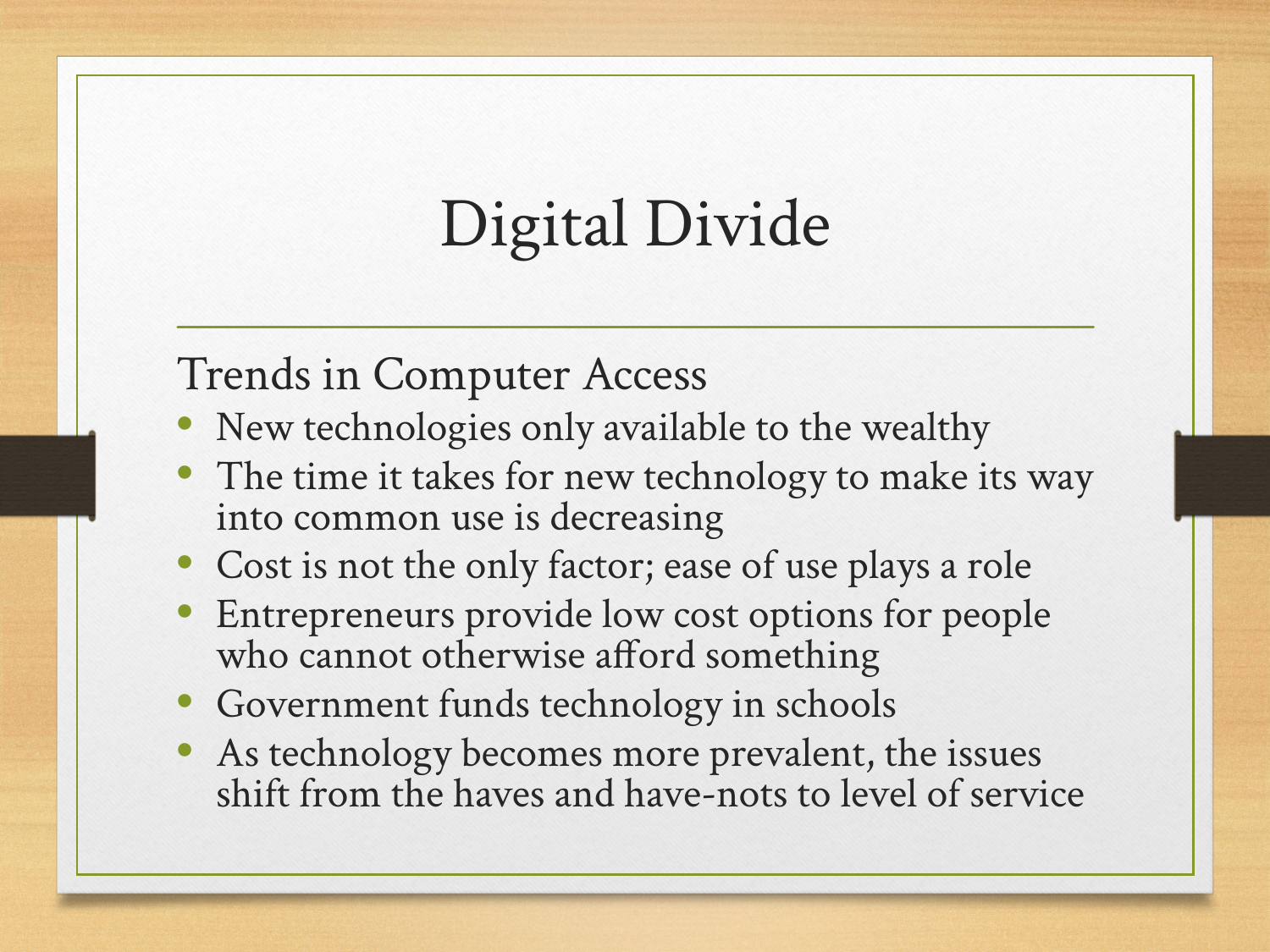

# Digital Divide
Trends in Computer Access
New technologies only available to the wealthy
The time it takes for new technology to make its way into common use is decreasing
Cost is not the only factor; ease of use plays a role
Entrepreneurs provide low cost options for people who cannot otherwise afford something
Government funds technology in schools
As technology becomes more prevalent, the issues shift from the haves and have-nots to level of service